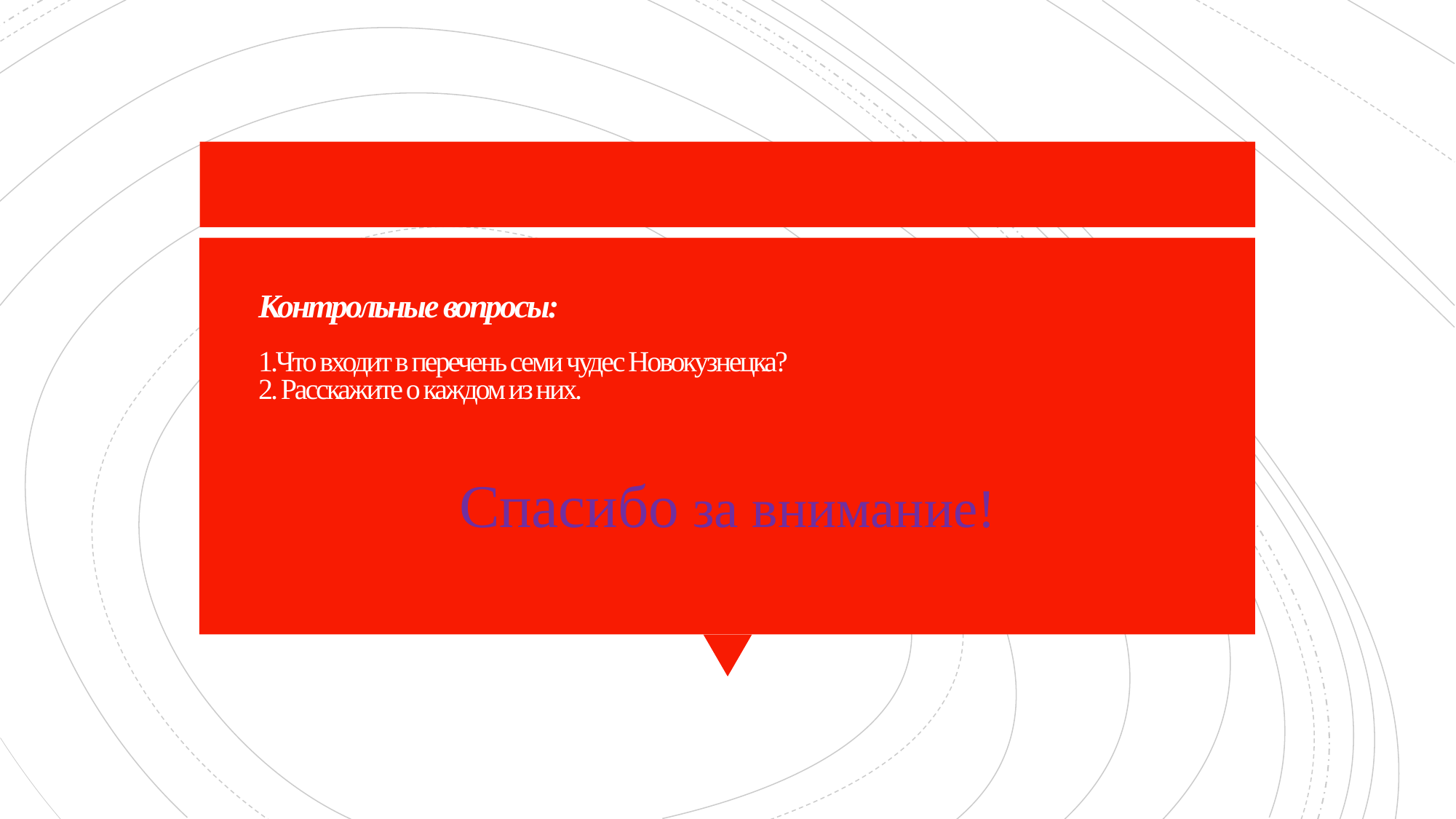

# Контрольные вопросы: 1.Что входит в перечень семи чудес Новокузнецка? 2. Расскажите о каждом из них.
Спасибо за внимание!